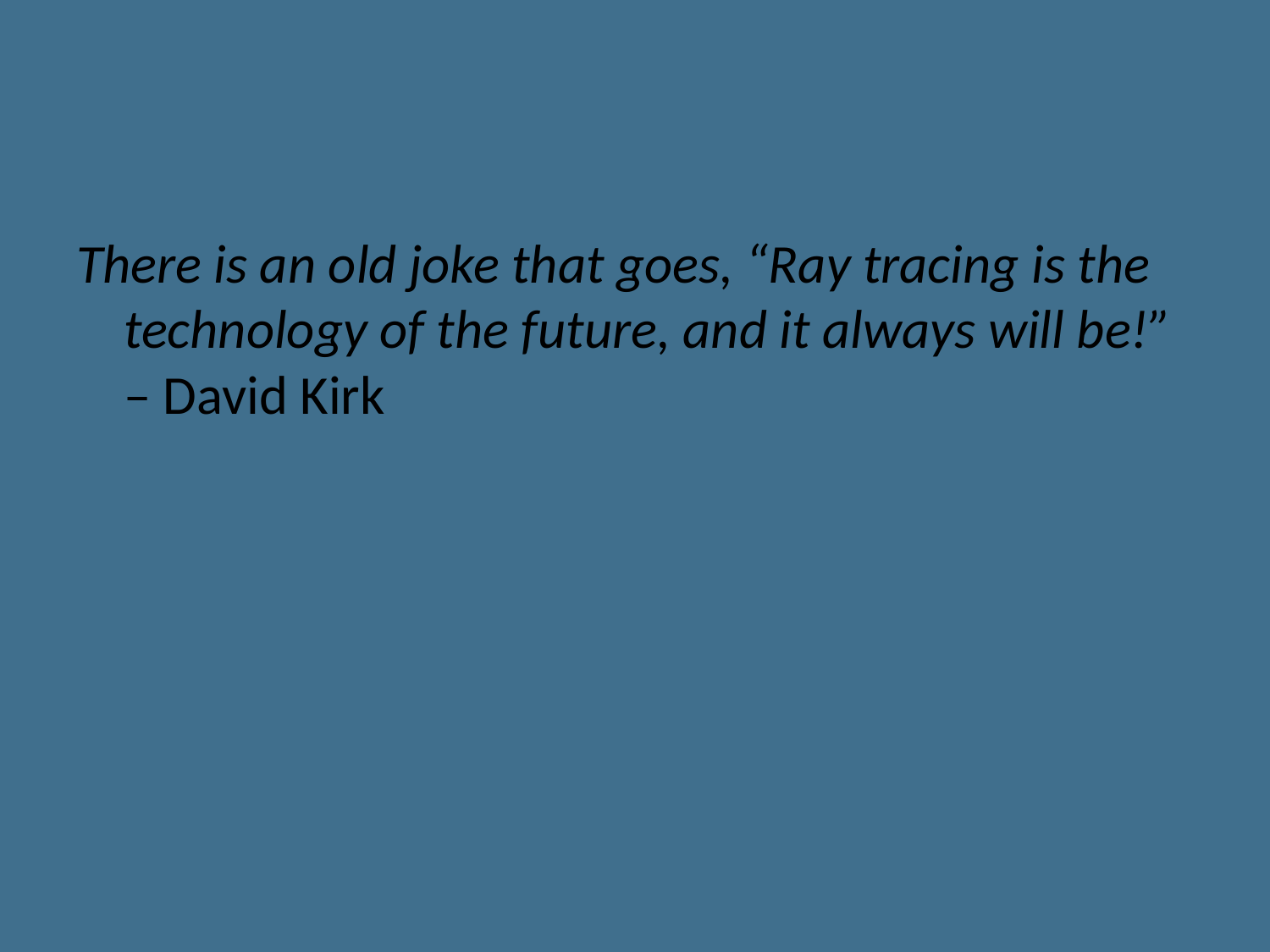

There is an old joke that goes, “Ray tracing is the technology of the future, and it always will be!” – David Kirk